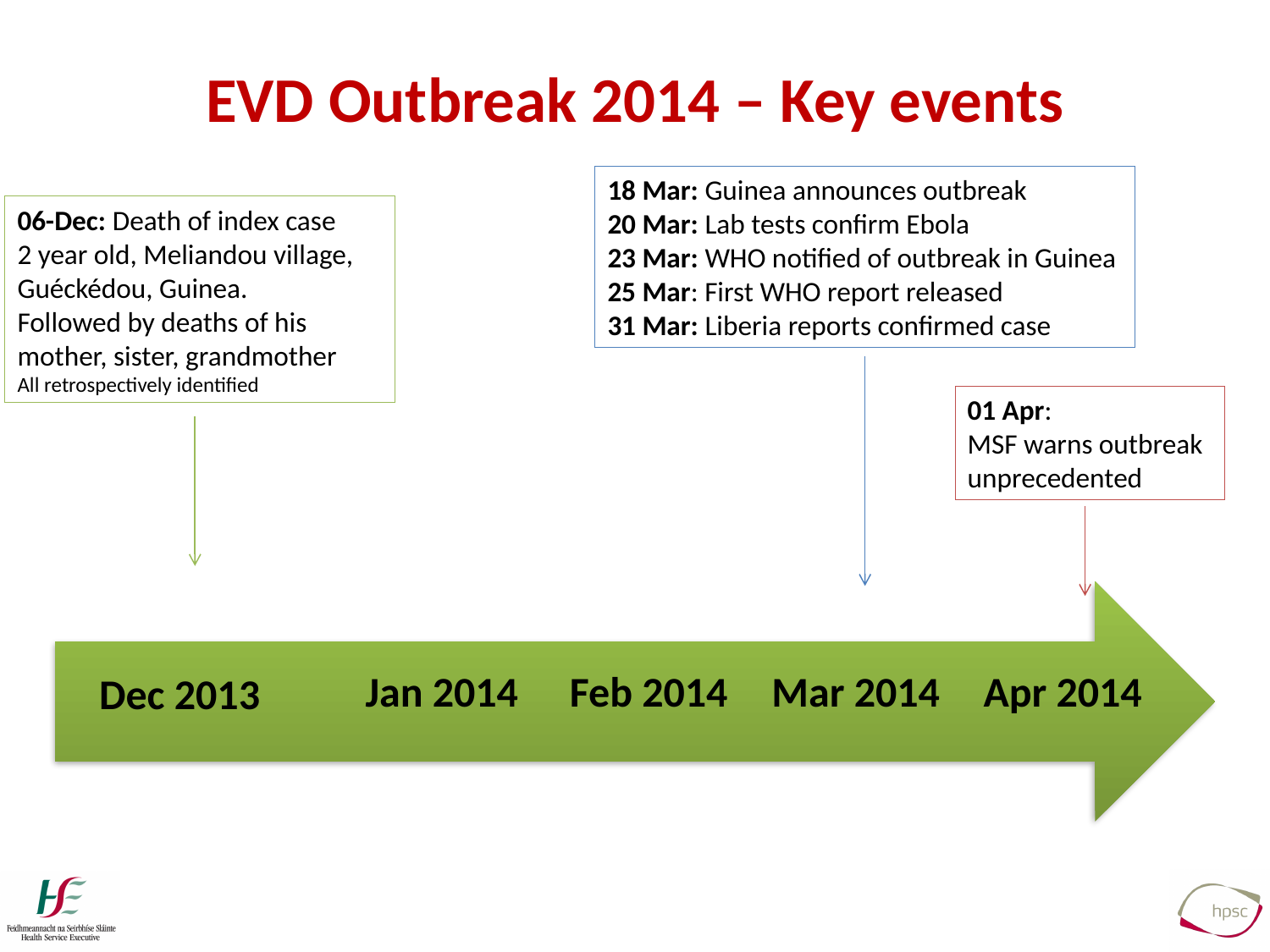

# EVD Outbreak 2014 – Key events
18 Mar: Guinea announces outbreak
20 Mar: Lab tests confirm Ebola
23 Mar: WHO notified of outbreak in Guinea
25 Mar: First WHO report released
31 Mar: Liberia reports confirmed case
06-Dec: Death of index case
2 year old, Meliandou village, Guéckédou, Guinea.
Followed by deaths of his mother, sister, grandmother
All retrospectively identified
01 Apr:
MSF warns outbreak unprecedented
Apr 2014
Mar 2014
Feb 2014
Jan 2014
Dec 2013